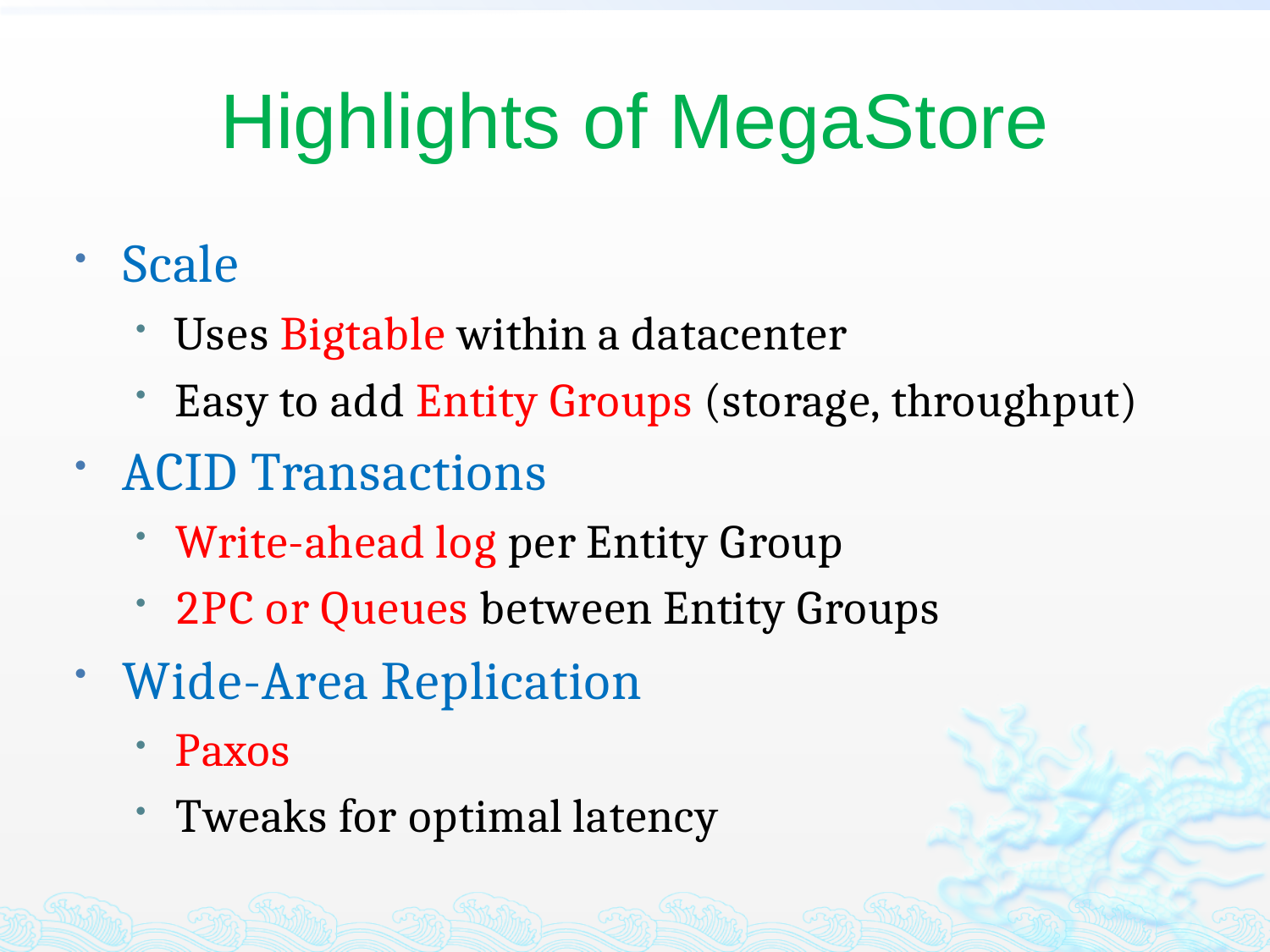

# Highlights of MegaStore
Scale
Uses Bigtable within a datacenter
Easy to add Entity Groups (storage, throughput)
ACID Transactions
Write-ahead log per Entity Group
2PC or Queues between Entity Groups
Wide-Area Replication
Paxos
Tweaks for optimal latency